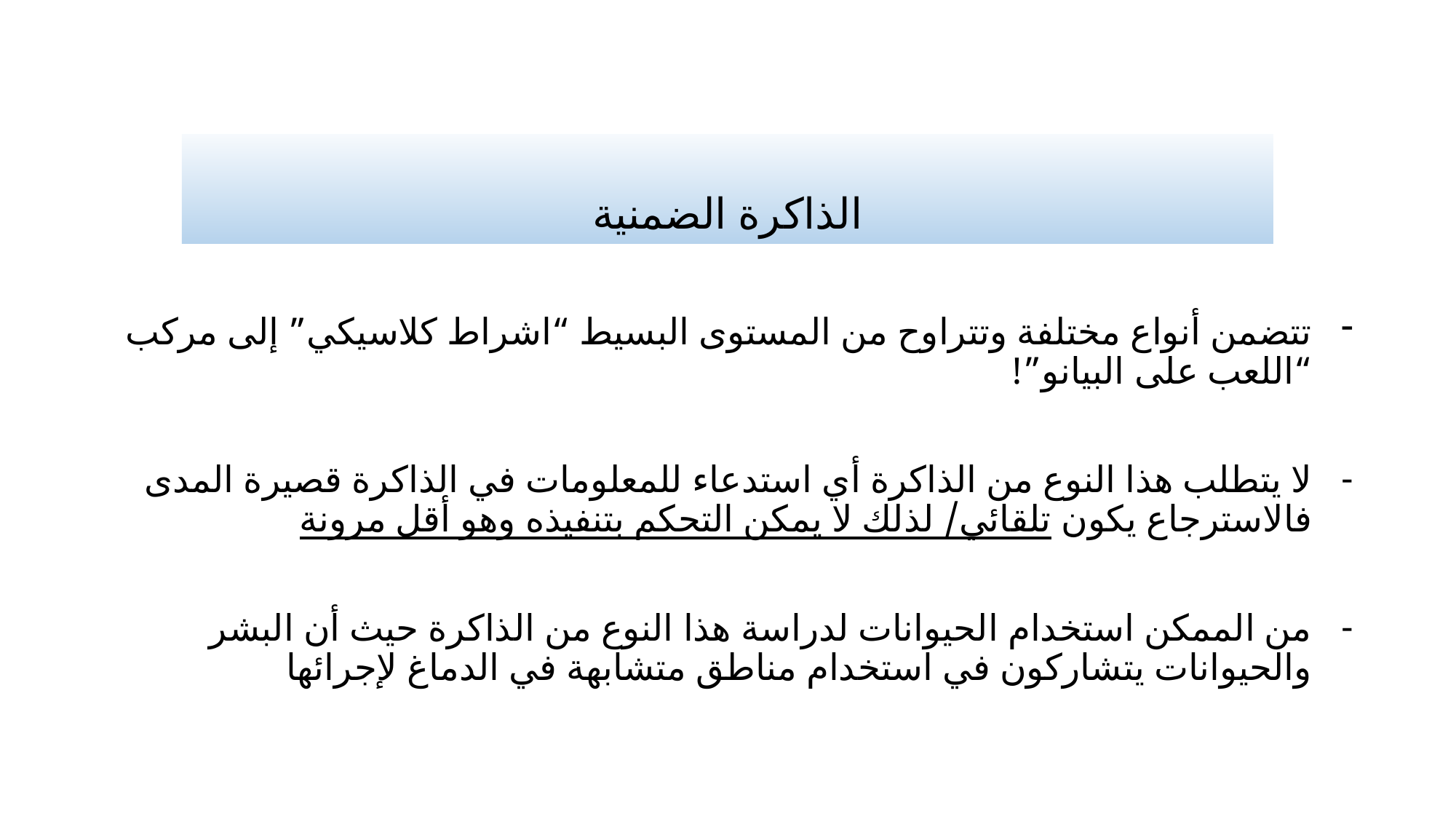

# الذاكرة الضمنية
تتضمن أنواع مختلفة وتتراوح من المستوى البسيط “اشراط كلاسيكي” إلى مركب “اللعب على البيانو”!

لا يتطلب هذا النوع من الذاكرة أي استدعاء للمعلومات في الذاكرة قصيرة المدى فالاسترجاع يكون تلقائي/ لذلك لا يمكن التحكم بتنفيذه وهو أقل مرونة

من الممكن استخدام الحيوانات لدراسة هذا النوع من الذاكرة حيث أن البشر والحيوانات يتشاركون في استخدام مناطق متشابهة في الدماغ لإجرائها